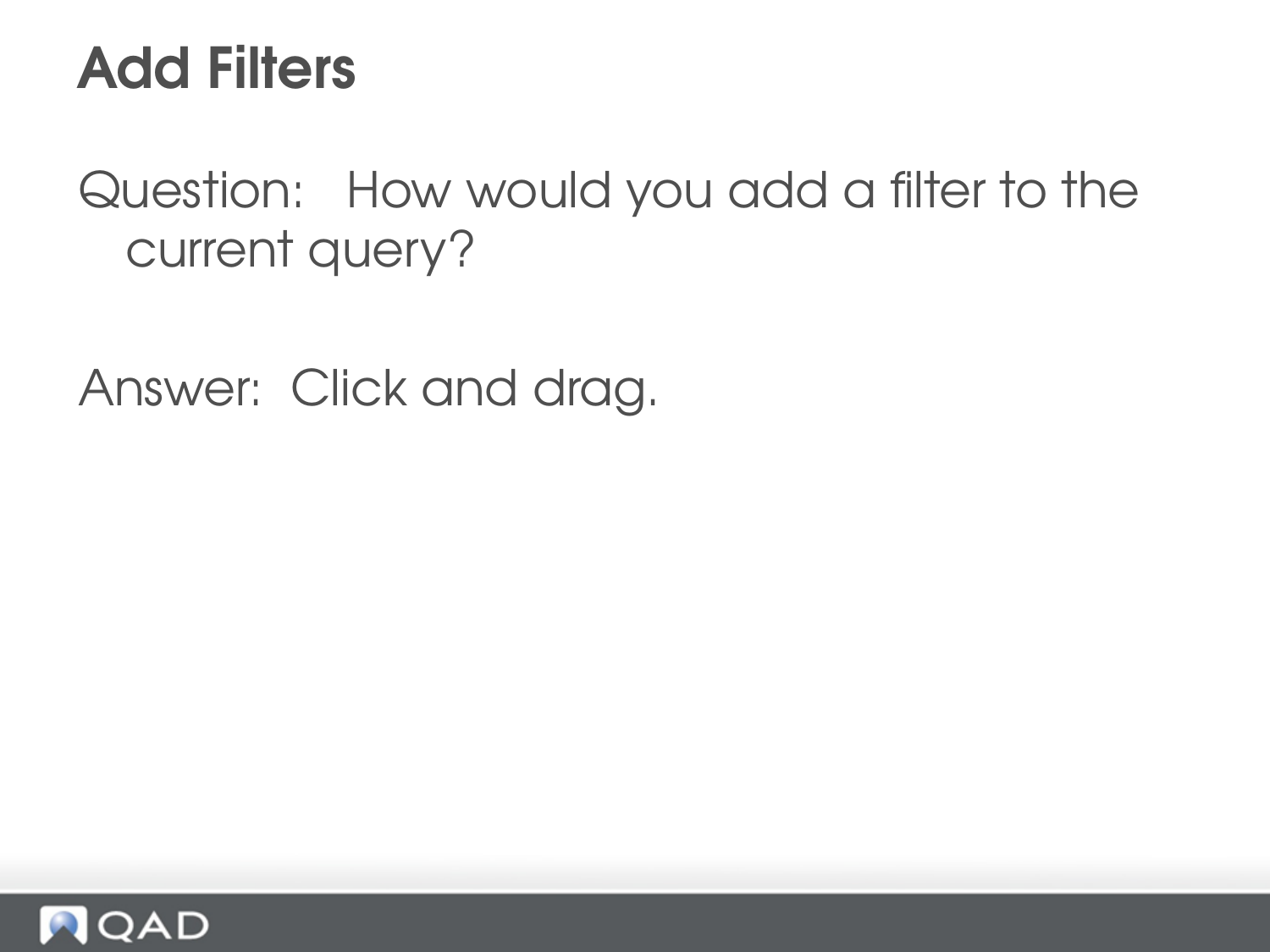

# Add Filters
Question:   How would you add a filter to the current query?

Answer:  Click and drag.